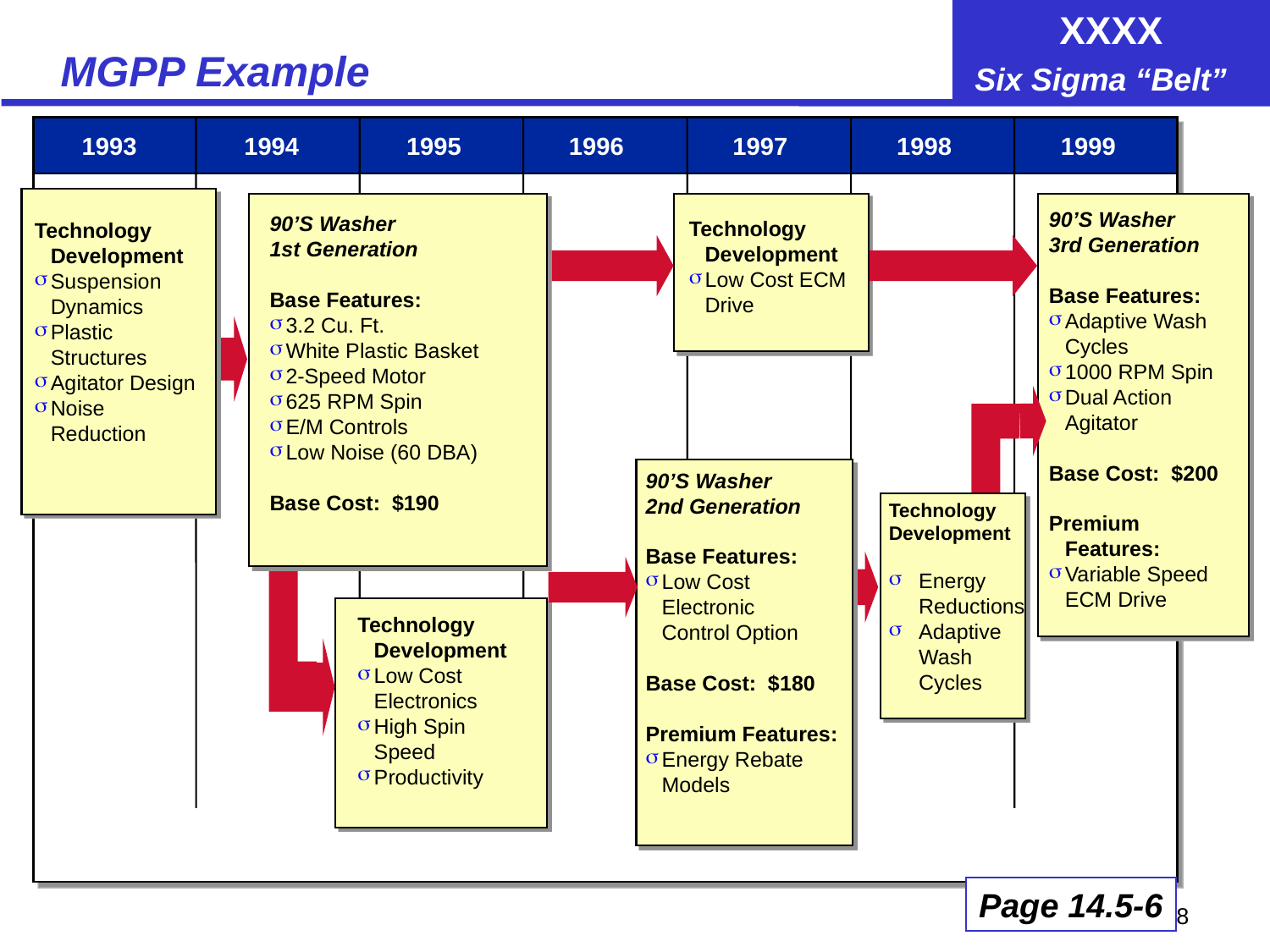

# MGPP Example

1993
1994
1995
1996
1997
1998
1999

90’S Washer
3rd Generation

Base Features:
Adaptive Wash Cycles
1000 RPM Spin
Dual Action Agitator

Base Cost:  $200

Premium Features:
Variable Speed ECM Drive
90’S Washer
1st Generation

Base Features:
3.2 Cu. Ft.
White Plastic Basket
2-Speed Motor
625 RPM Spin
E/M Controls
Low Noise (60 DBA)

Base Cost:  $190
Technology Development
Low Cost ECM Drive
Technology Development
Suspension Dynamics
Plastic Structures
Agitator Design
Noise Reduction

90’S Washer
2nd Generation

Base Features:
Low Cost Electronic
Control Option

Base Cost:  $180

Premium Features:
Energy Rebate Models
Technology Development
Energy Reductions
Adaptive Wash Cycles

Technology Development
Low Cost Electronics
High Spin Speed
Productivity

Page 14.5-6